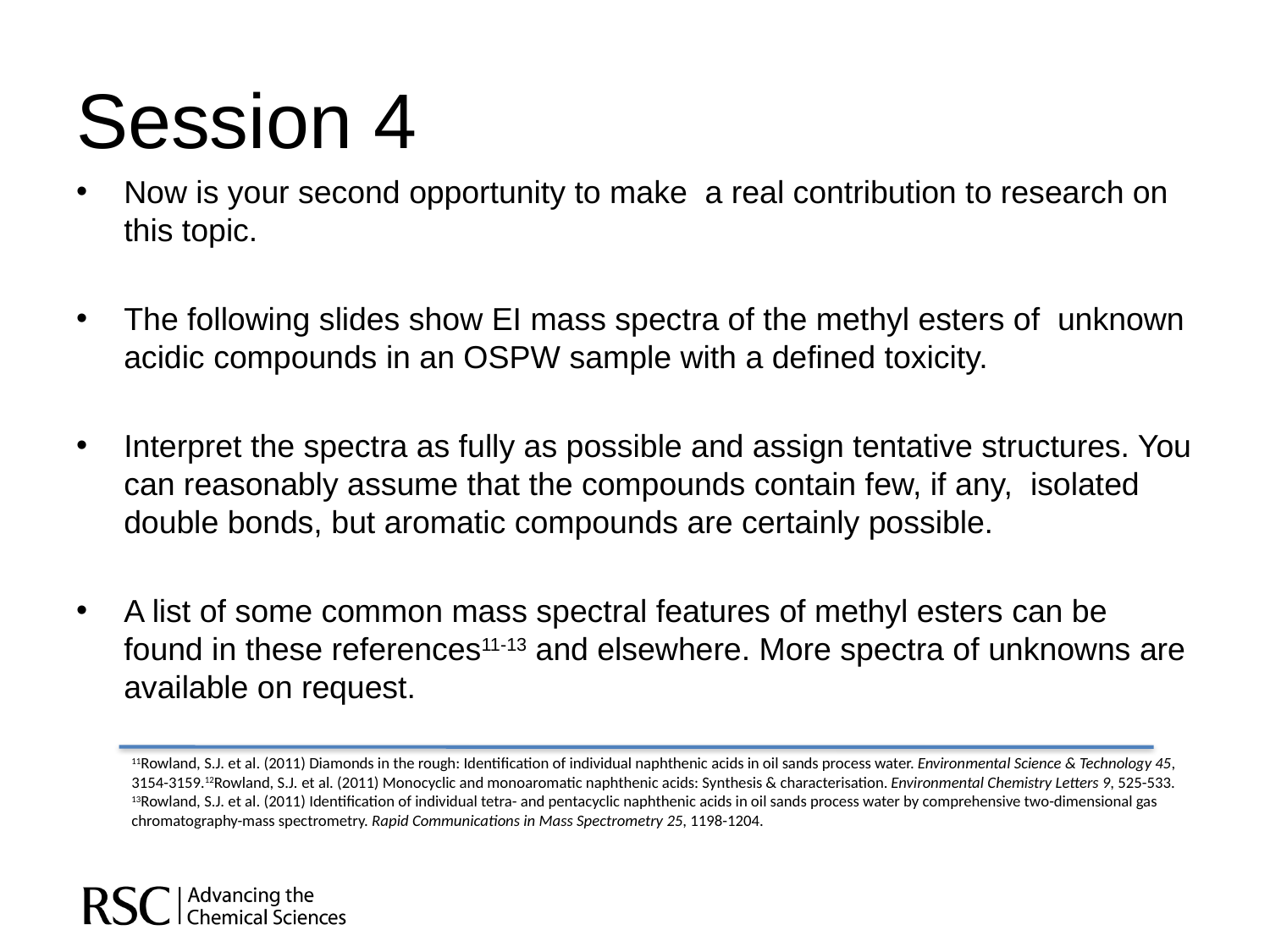

# Session 4
Now is your second opportunity to make  a real contribution to research on this topic.

The following slides show EI mass spectra of the methyl esters of  unknown acidic compounds in an OSPW sample with a defined toxicity.

Interpret the spectra as fully as possible and assign tentative structures. You can reasonably assume that the compounds contain few, if any,  isolated double bonds, but aromatic compounds are certainly possible.

A list of some common mass spectral features of methyl esters can be found in these references11-13 and elsewhere. More spectra of unknowns are available on request.

11Rowland, S.J. et al. (2011) Diamonds in the rough: Identification of individual naphthenic acids in oil sands process water. Environmental Science & Technology 45, 3154-3159.12Rowland, S.J. et al. (2011) Monocyclic and monoaromatic naphthenic acids: Synthesis & characterisation. Environmental Chemistry Letters 9, 525-533.
13Rowland, S.J. et al. (2011) Identification of individual tetra- and pentacyclic naphthenic acids in oil sands process water by comprehensive two-dimensional gas chromatography-mass spectrometry. Rapid Communications in Mass Spectrometry 25, 1198-1204.